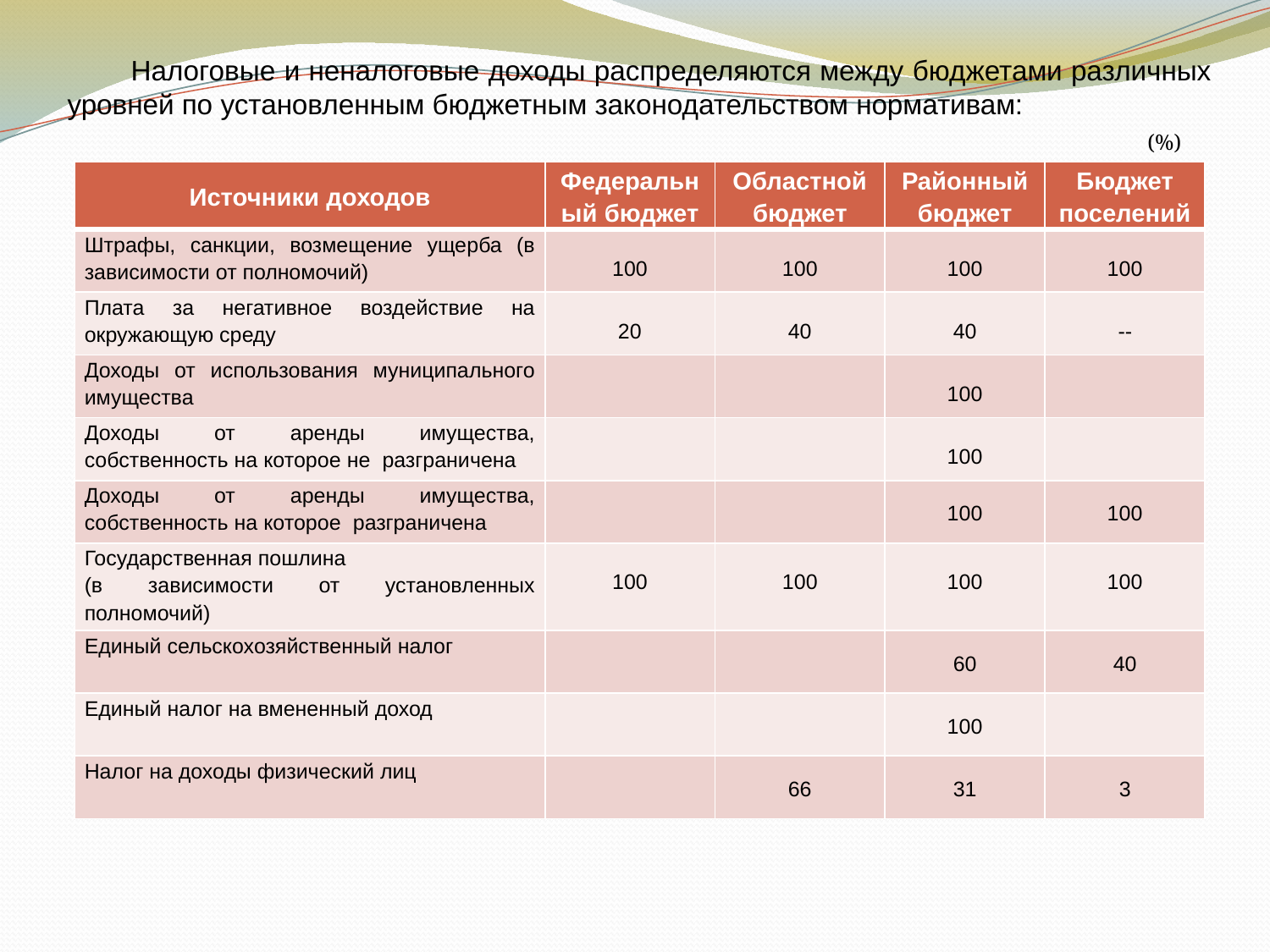

Налоговые и неналоговые доходы распределяются между бюджетами различных уровней по установленным бюджетным законодательством нормативам:

(%)
| Источники доходов | Федеральный бюджет | Областной бюджет | Районный бюджет | Бюджет поселений |
| --- | --- | --- | --- | --- |
| Штрафы, санкции, возмещение ущерба (в зависимости от полномочий) | 100 | 100 | 100 | 100 |
| Плата за негативное воздействие на окружающую среду | 20 | 40 | 40 | -- |
| Доходы от использования муниципального имущества |  |  | 100 |  |
| Доходы от аренды имущества, собственность на которое не разграничена |  |  | 100 |  |
| Доходы от аренды имущества, собственность на которое разграничена |  |  | 100 | 100 |
| Государственная пошлина (в зависимости от установленных полномочий) | 100 | 100 | 100 | 100 |
| Единый сельскохозяйственный налог |  |  | 60 | 40 |
| Единый налог на вмененный доход |  |  | 100 |  |
| Налог на доходы физический лиц |  | 66 | 31 | 3 |